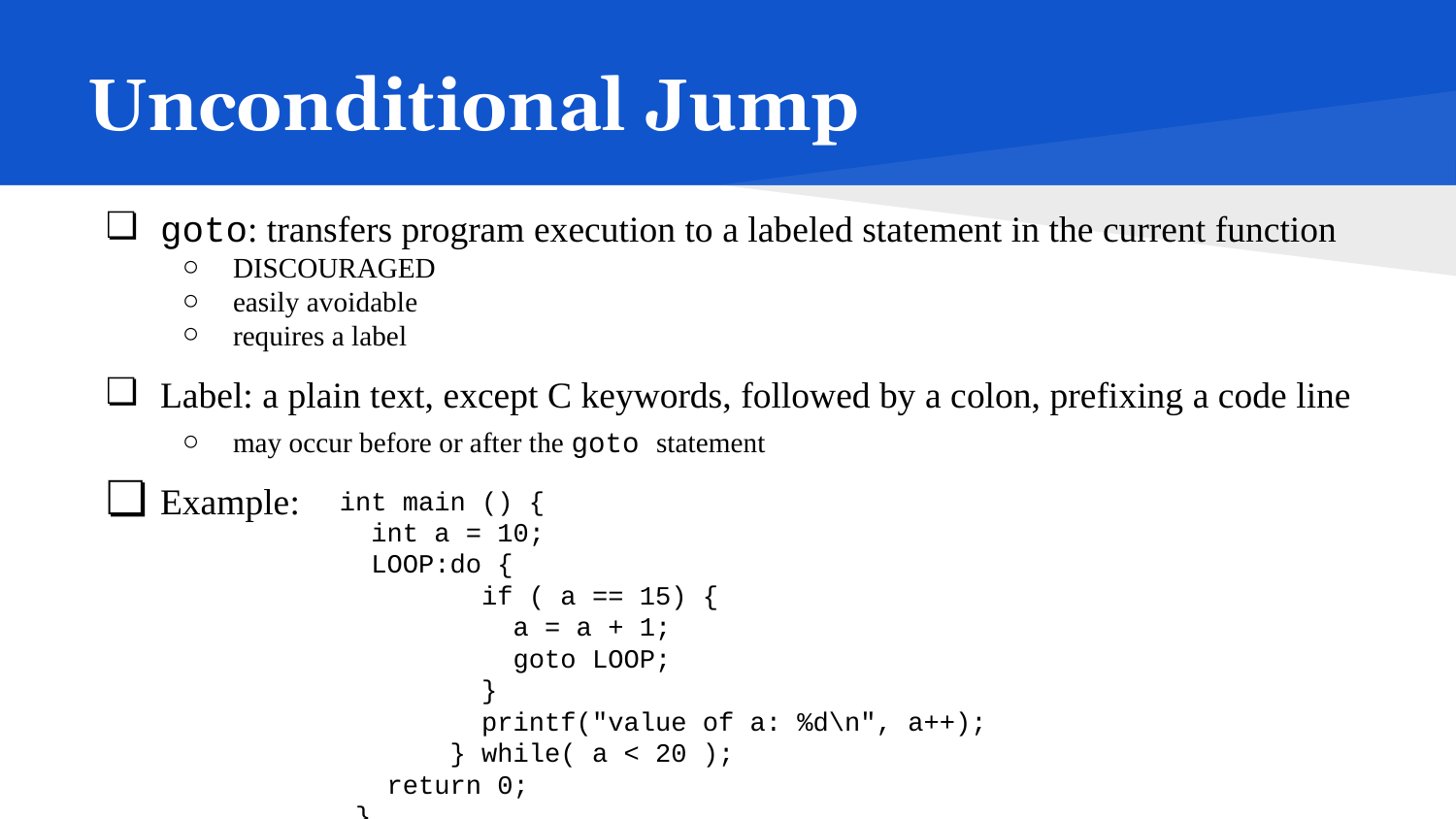

# Unconditional Jump
goto: transfers program execution to a labeled statement in the current function
DISCOURAGED
easily avoidable
requires a label
Label: a plain text, except C keywords, followed by a colon, prefixing a code line
may occur before or after the goto statement
Example:
int main () {
  int a = 10;
  LOOP:do {
         if ( a == 15) {
           a = a + 1;
           goto LOOP;
         }
         printf("value of a: %d\n", a++);
       } while( a < 20 );
   return 0;
 }